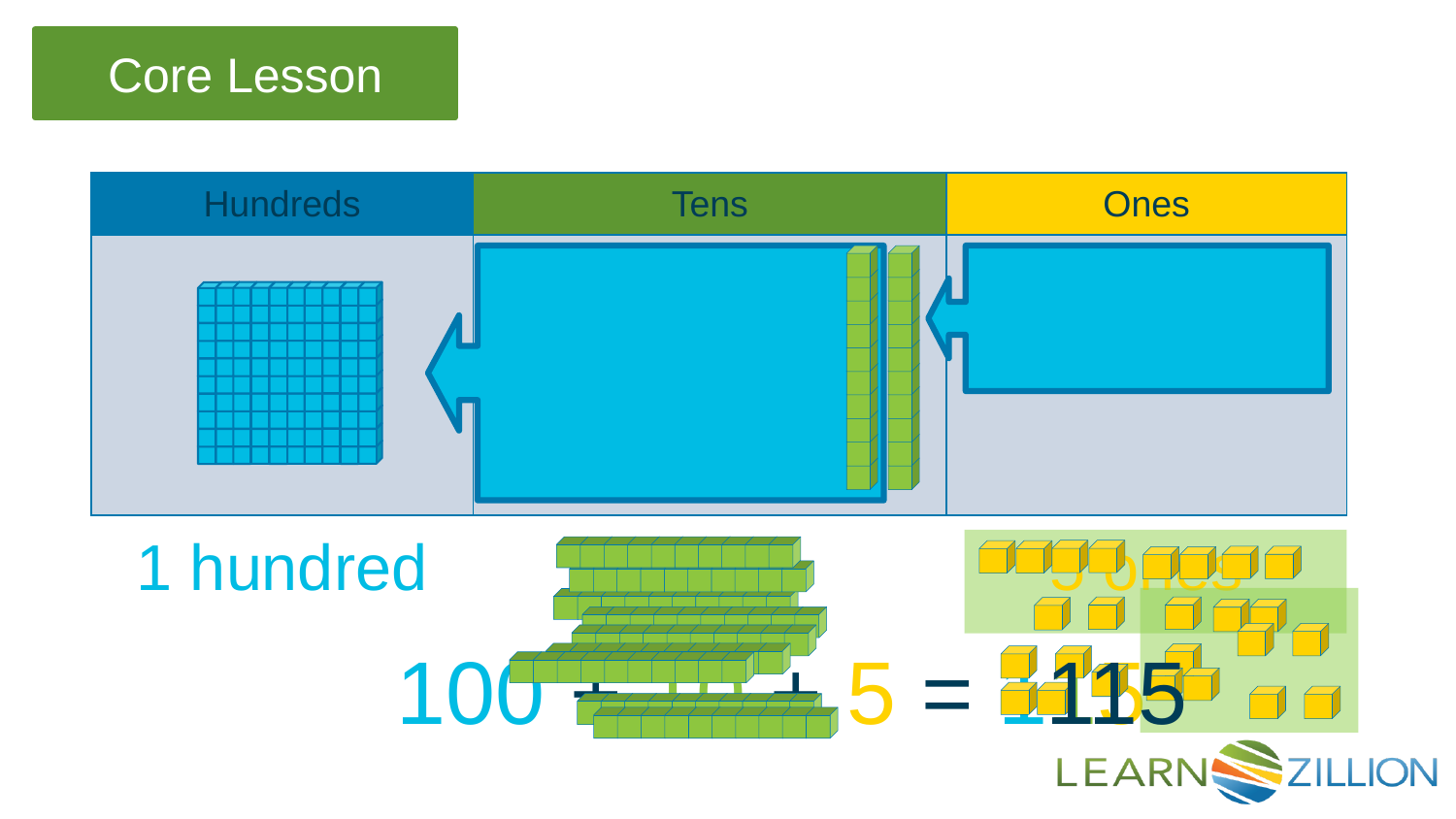

| Hundreds | Tens | Ones |
| --- | --- | --- |
|  |  |  |

1 hundred
1 ten
5 ones

100 + 10 + 5 = 115
115